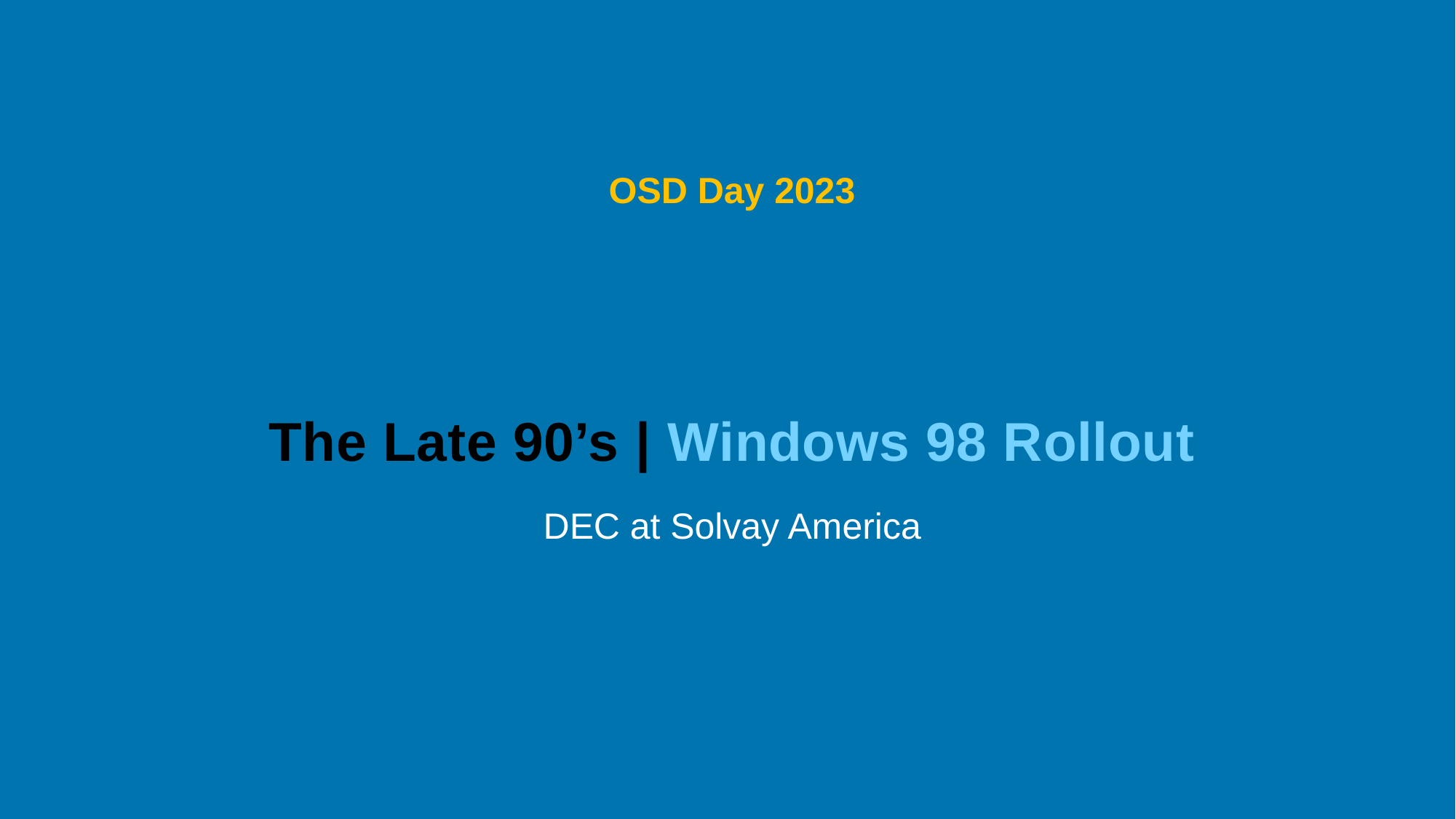

OSD Day 2023
# The Late 90’s | Windows 98 Rollout
DEC at Solvay America